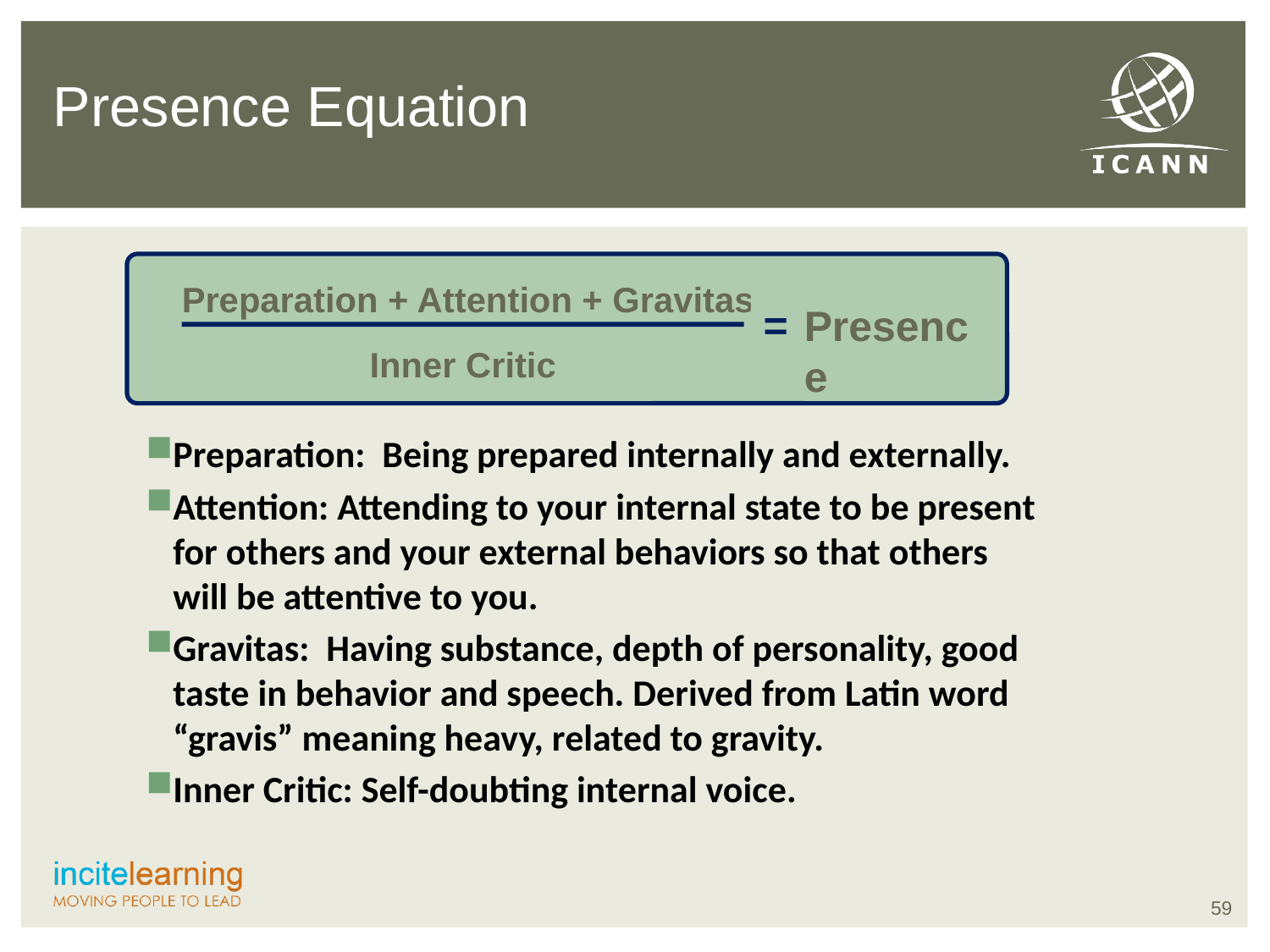

Presence Equation

Preparation + Attention + Gravitas
=
Presence

Inner Critic

Preparation:  Being prepared internally and externally.
Attention: Attending to your internal state to be present for others and your external behaviors so that others will be attentive to you.
Gravitas:  Having substance, depth of personality, good taste in behavior and speech. Derived from Latin word “gravis” meaning heavy, related to gravity.
Inner Critic: Self-doubting internal voice.
59